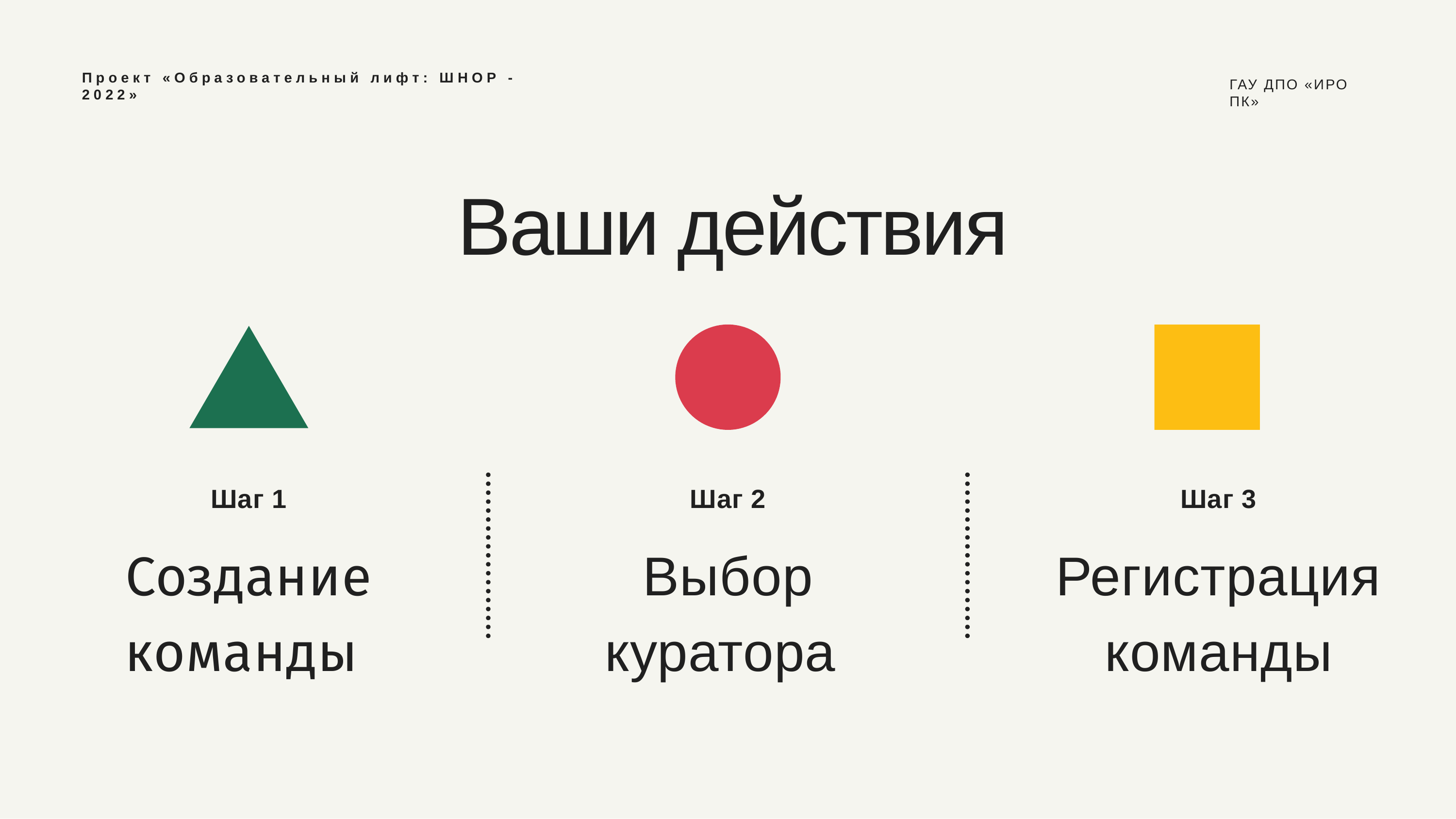

Проект «Образовательный лифт: ШНОР - 2022»
ГАУ ДПО «ИРО ПК»
# Ваши действия

Шаг 1
Создание команды
Шаг 2
Выбор куратора
Шаг 3
Регистрация команды